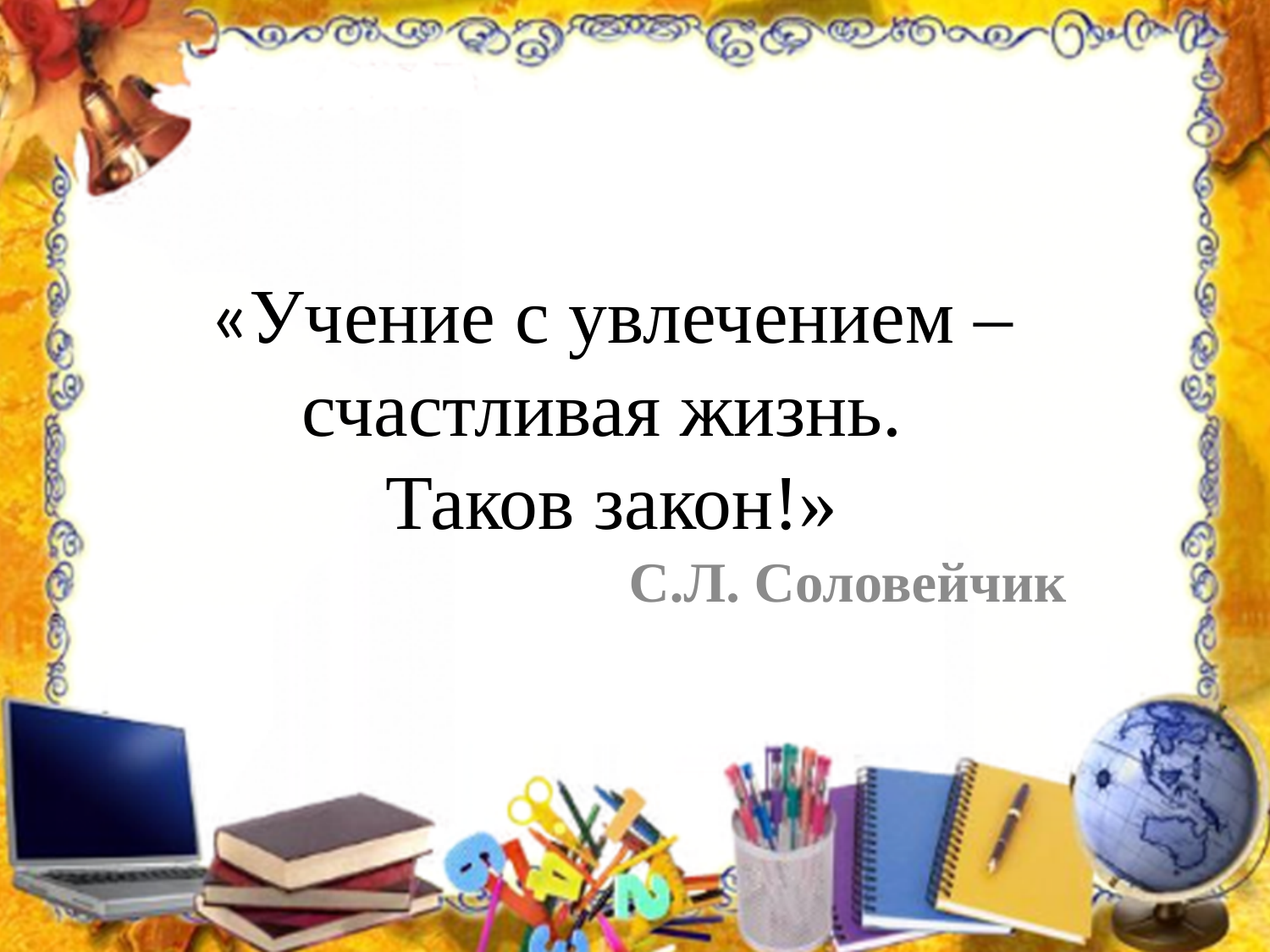

# «Учение с увлечением – счастливая жизнь. Таков закон!»
С.Л. Соловейчик